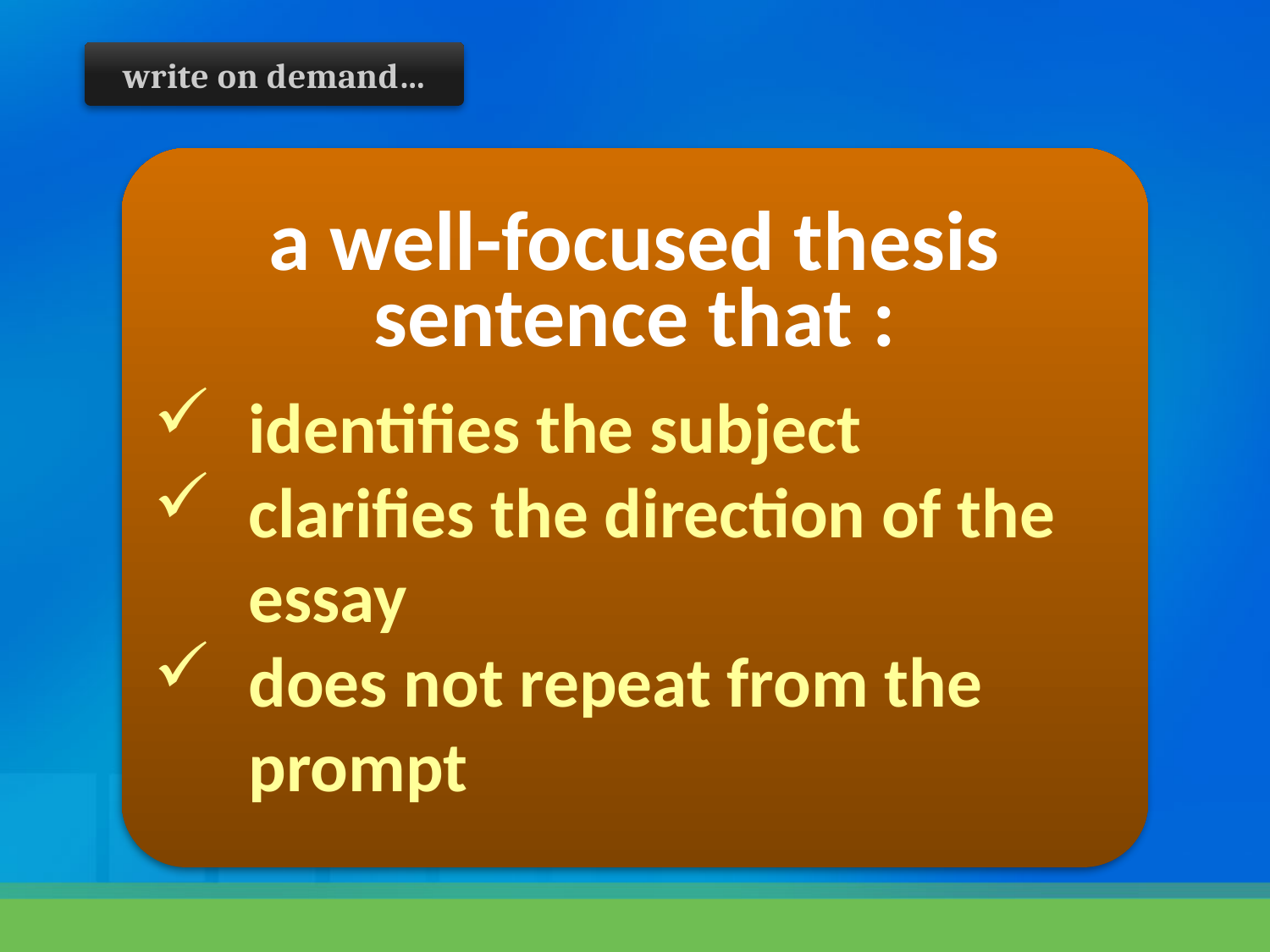

write on demand…
a well-focused thesis sentence that :
identifies the subject
clarifies the direction of the essay
does not repeat from the prompt